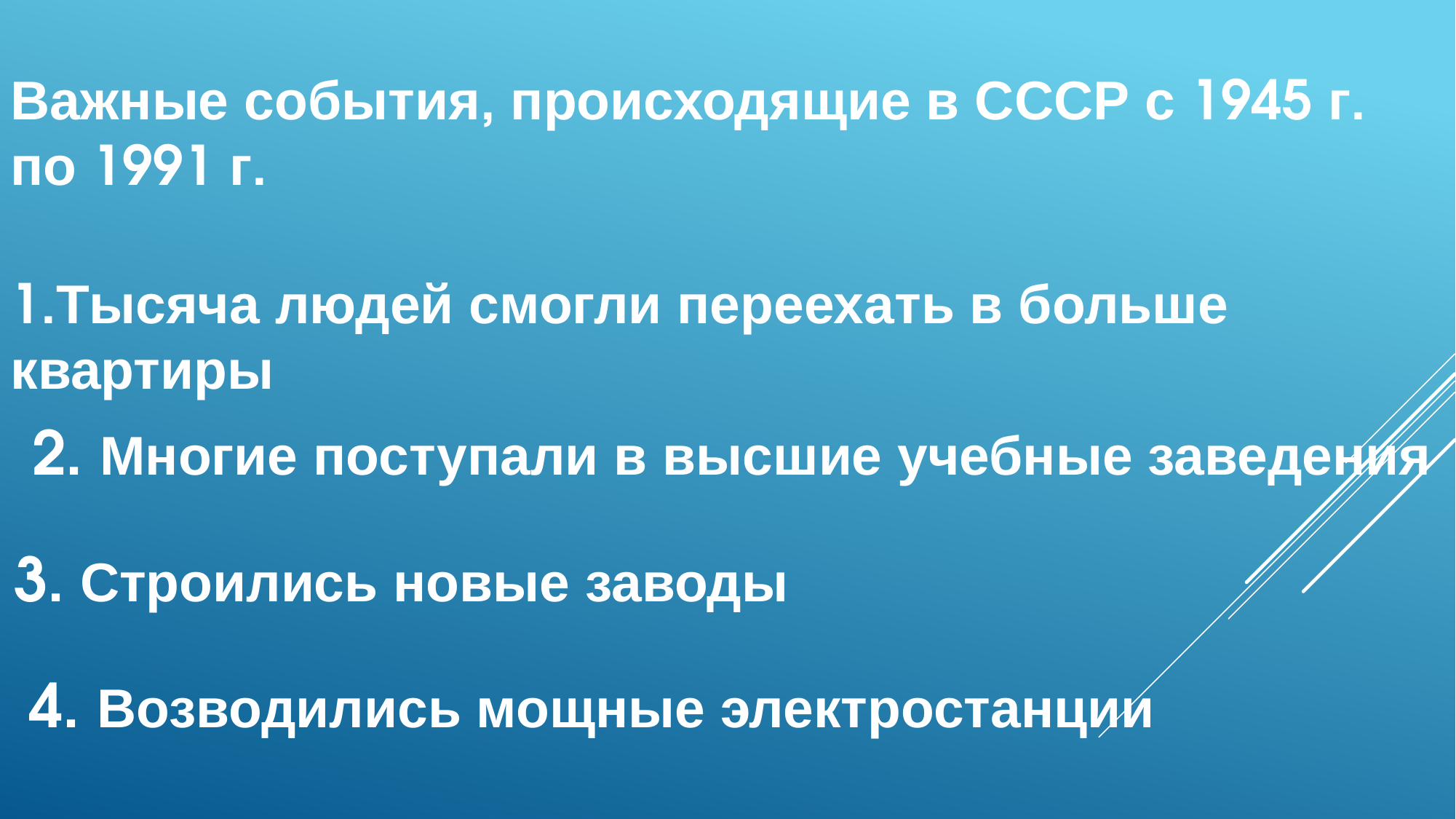

Важные события, происходящие в СССР с 1945 г. по 1991 г.

1.Тысяча людей смогли переехать в больше квартиры
2. Многие поступали в высшие учебные заведения
3. Строились новые заводы
4. Возводились мощные электростанции